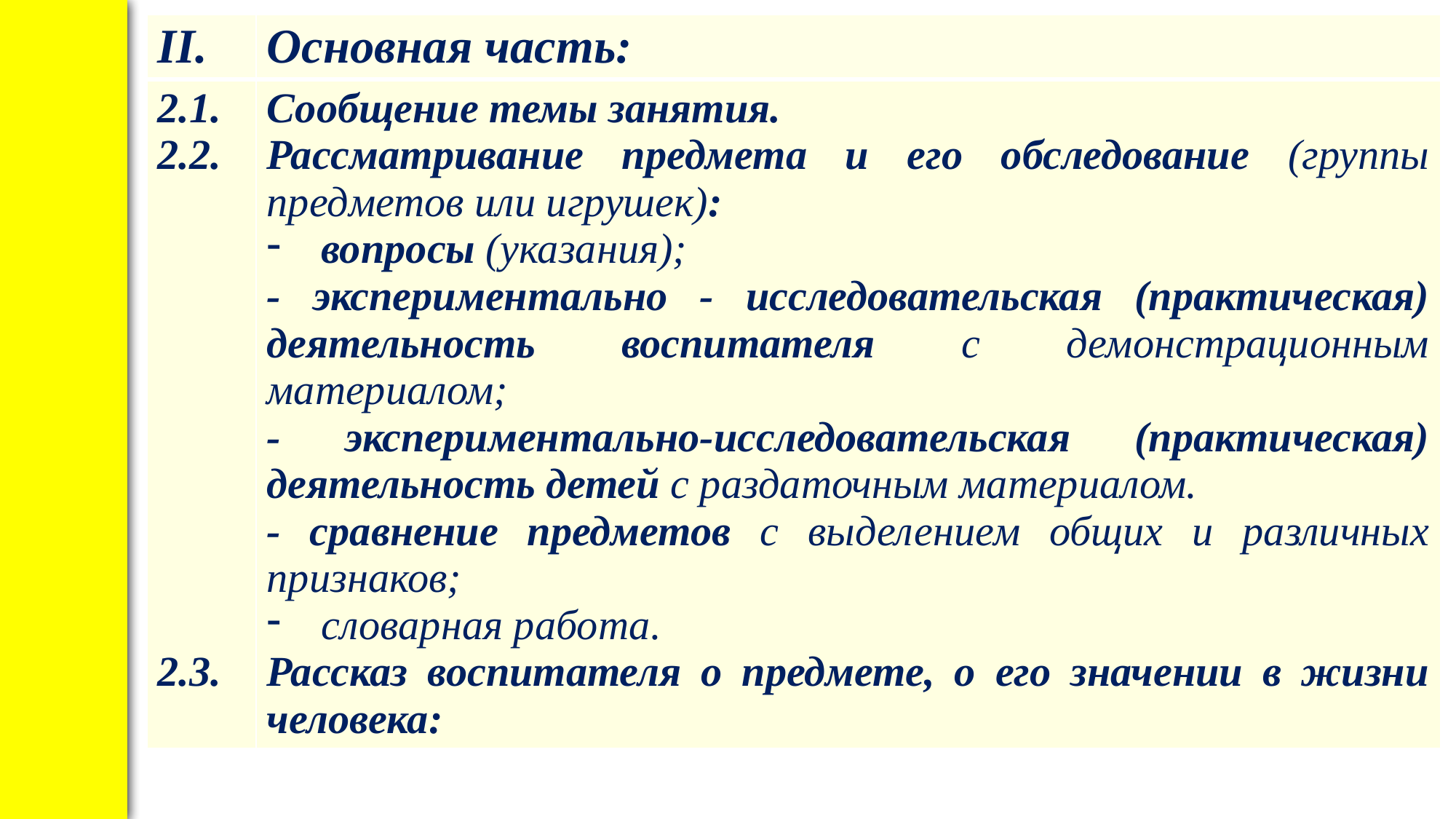

| II. | Основная часть: |
| --- | --- |
| 2.1. 2.2. 2.3. | Сообщение темы занятия. Рассматривание предмета и его обследование (группы предметов или игрушек): вопросы (указания); - экспериментально - исследовательская (практическая) деятельность воспитателя с демонстрационным материалом; - экспериментально-исследовательская (практическая) деятельность детей с раздаточным материалом. - сравнение предметов с выделением общих и различных признаков; словарная работа. Рассказ воспитателя о предмете, о его значении в жизни человека: |